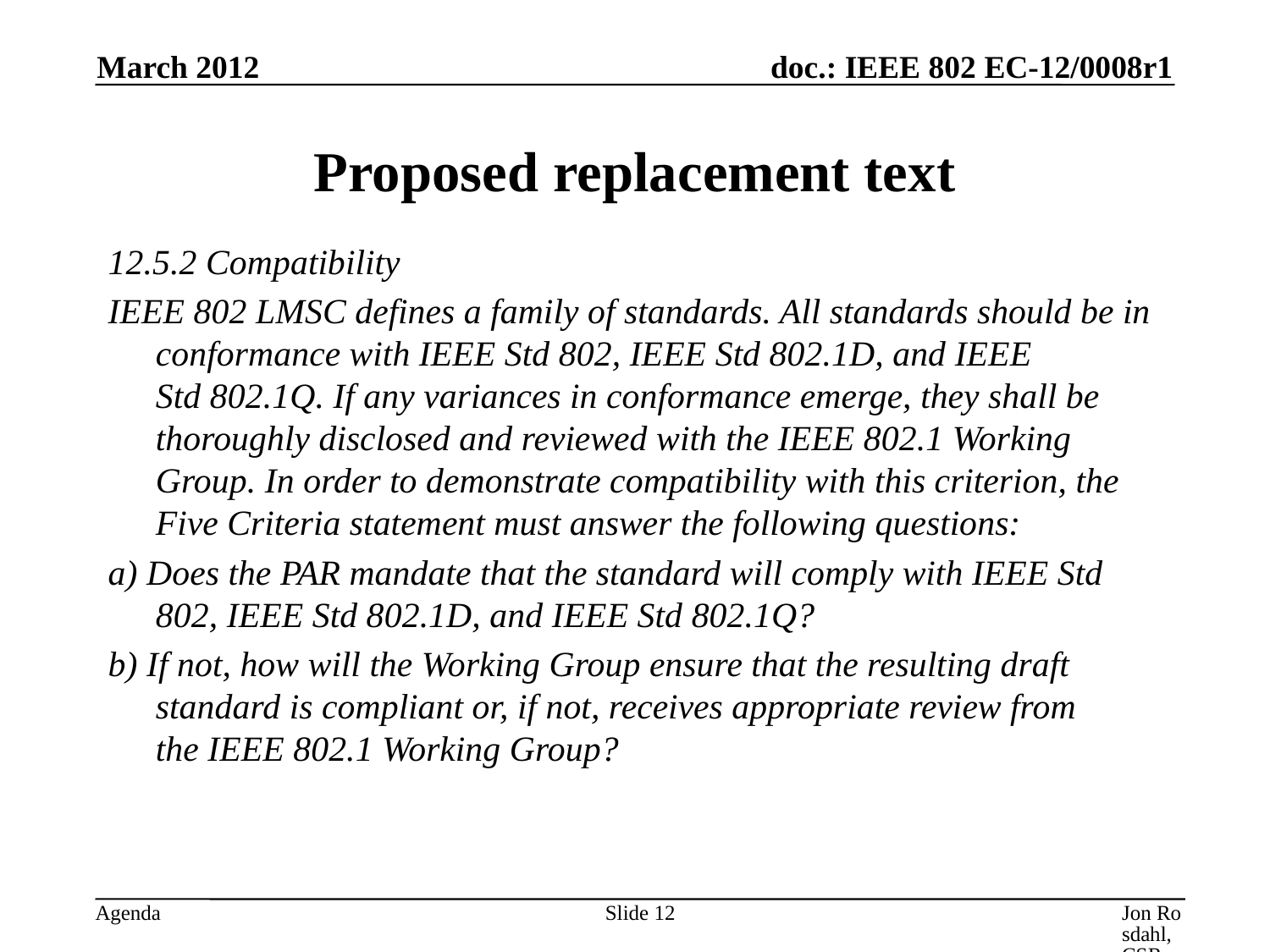

March 2012
# Proposed replacement text
12.5.2 Compatibility
IEEE 802 LMSC defines a family of standards. All standards should be in conformance with IEEE Std 802, IEEE Std 802.1D, and IEEE Std 802.1Q. If any variances in conformance emerge, they shall be thoroughly disclosed and reviewed with the IEEE 802.1 Working Group. In order to demonstrate compatibility with this criterion, the Five Criteria statement must answer the following questions:
a) Does the PAR mandate that the standard will comply with IEEE Std 802, IEEE Std 802.1D, and IEEE Std 802.1Q?
b) If not, how will the Working Group ensure that the resulting draft standard is compliant or, if not, receives appropriate review from the IEEE 802.1 Working Group?
Slide 12
Jon Rosdahl, CSR